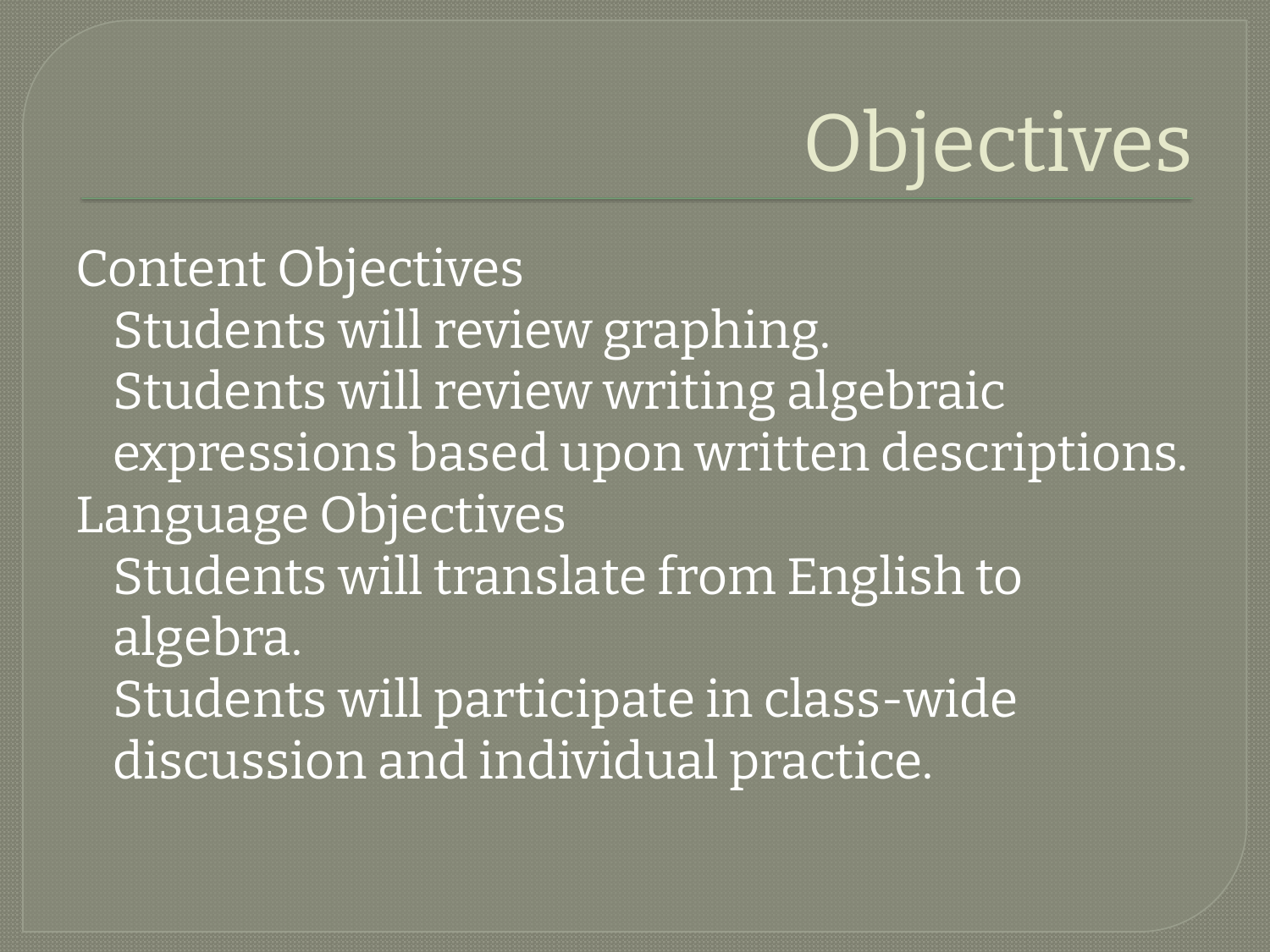

# Objectives
Content Objectives
	Students will review graphing.
	Students will review writing algebraic expressions based upon written descriptions.
Language Objectives
	Students will translate from English to algebra.
	Students will participate in class-wide discussion and individual practice.